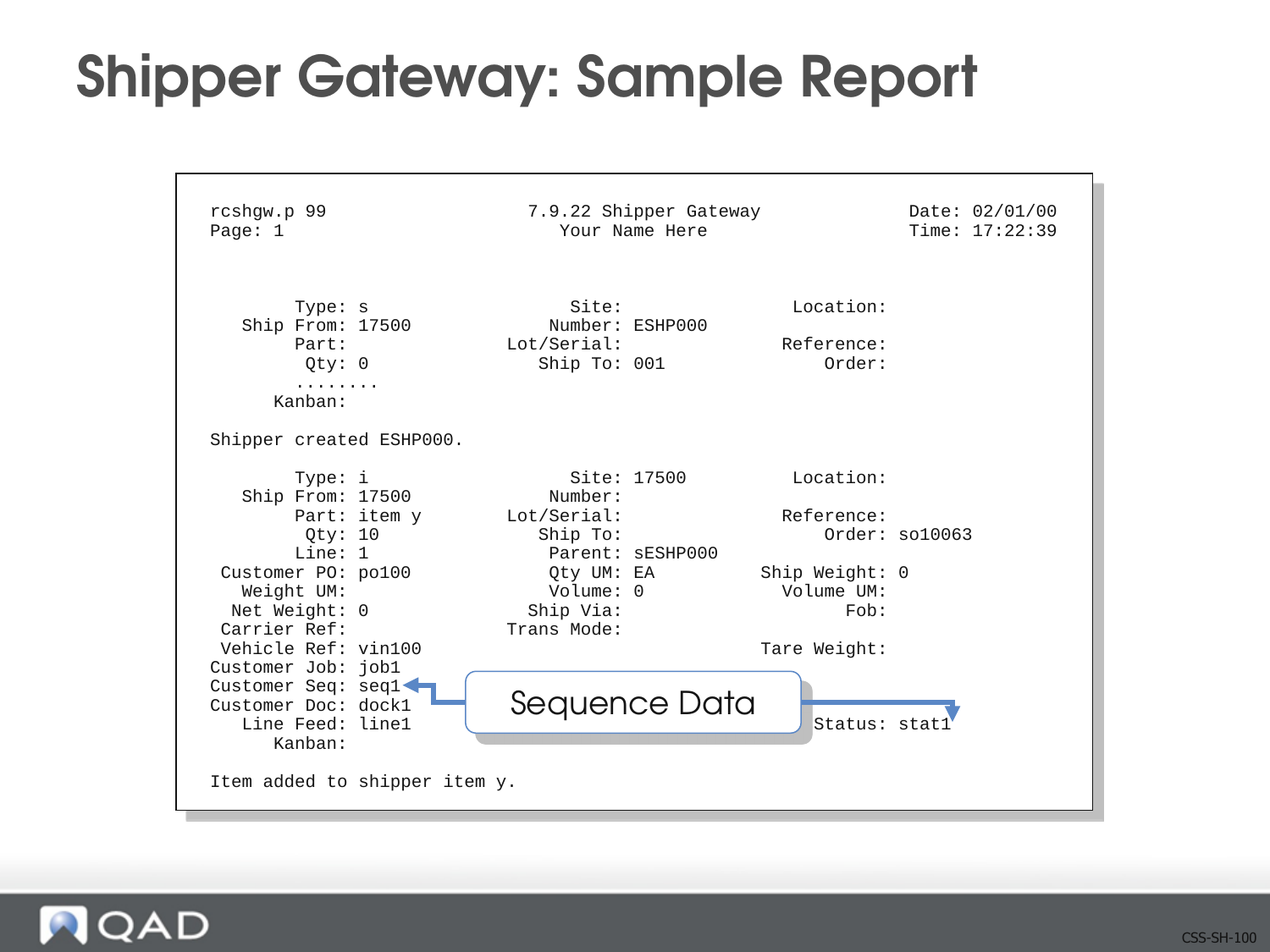

# Shipper Gateway: Sample Report

rcshgw.p 99                   7.9.22 Shipper Gateway              Date: 02/01/00
Page: 1                          Your Name Here                   Time: 17:22:39

        Type: s                   Site:                Location:
   Ship From: 17500             Number: ESHP000
        Part:               Lot/Serial:               Reference:
         Qty: 0                Ship To: 001               Order:
        ........
      Kanban:

Shipper created ESHP000.

        Type: i                   Site: 17500          Location:
   Ship From: 17500             Number:
        Part: item y        Lot/Serial:               Reference:
         Qty: 10               Ship To:                   Order: so10063
        Line: 1                 Parent: sESHP000
 Customer PO: po100             Qty UM: EA          Ship Weight: 0
   Weight UM:                   Volume: 0             Volume UM:
  Net Weight: 0               Ship Via:                     Fob:
 Carrier Ref:               Trans Mode:
 Vehicle Ref: vin100                                Tare Weight:
Customer Job: job1
Customer Seq: seq1
Customer Doc: dock1
   Line Feed: line1                                      Status: stat1
      Kanban:

Item added to shipper item y.
Sequence Data

CSS-SH-100